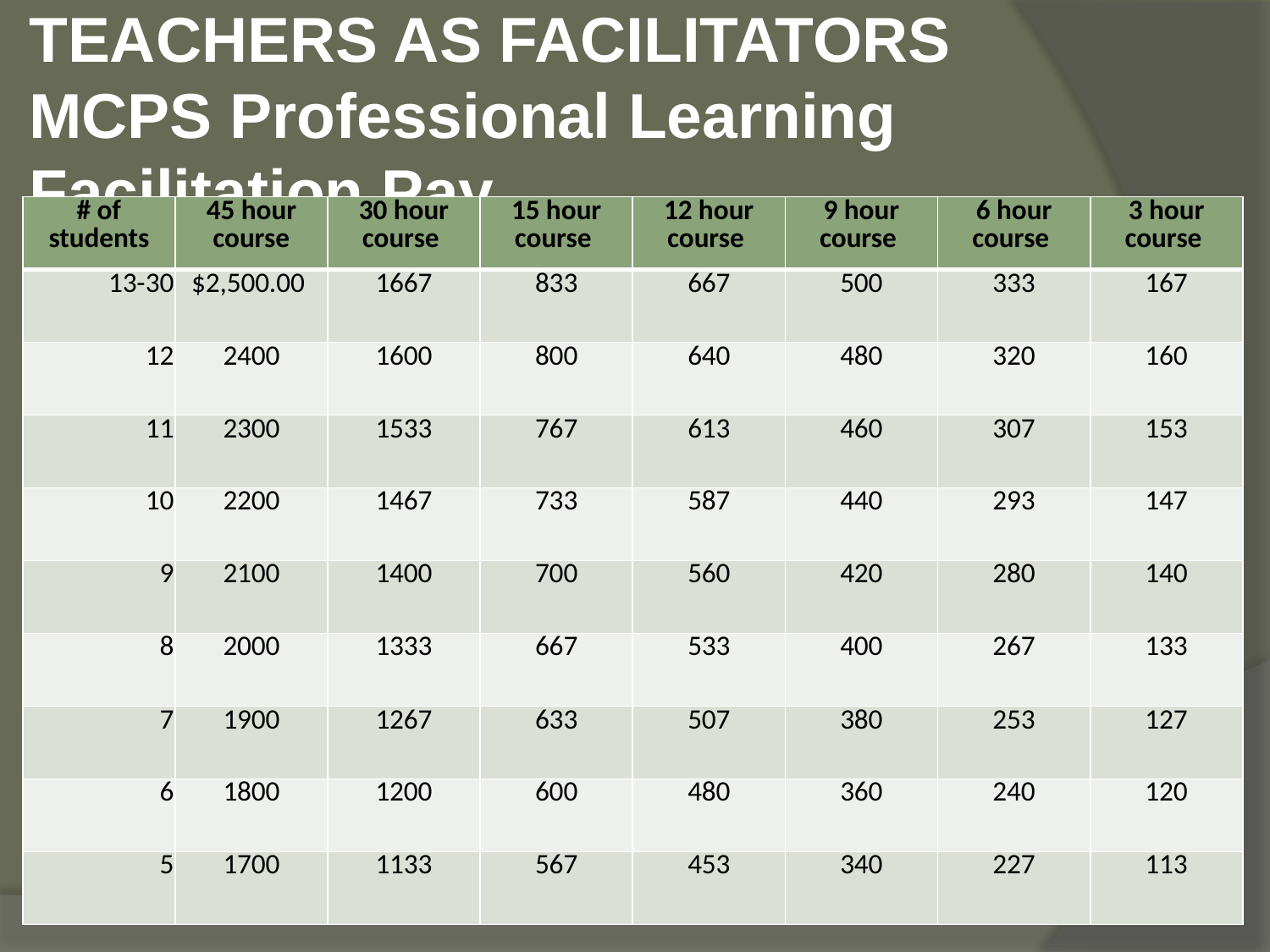

# TEACHERS AS FACILITATORS MCPS Professional Learning Facilitation Pay
| # of students | 45 hour course | 30 hour course | 15 hour course | 12 hour course | 9 hour course | 6 hour course | 3 hour course |
| --- | --- | --- | --- | --- | --- | --- | --- |
| 13-30 | $2,500.00 | 1667 | 833 | 667 | 500 | 333 | 167 |
| 12 | 2400 | 1600 | 800 | 640 | 480 | 320 | 160 |
| 11 | 2300 | 1533 | 767 | 613 | 460 | 307 | 153 |
| 10 | 2200 | 1467 | 733 | 587 | 440 | 293 | 147 |
| 9 | 2100 | 1400 | 700 | 560 | 420 | 280 | 140 |
| 8 | 2000 | 1333 | 667 | 533 | 400 | 267 | 133 |
| 7 | 1900 | 1267 | 633 | 507 | 380 | 253 | 127 |
| 6 | 1800 | 1200 | 600 | 480 | 360 | 240 | 120 |
| 5 | 1700 | 1133 | 567 | 453 | 340 | 227 | 113 |